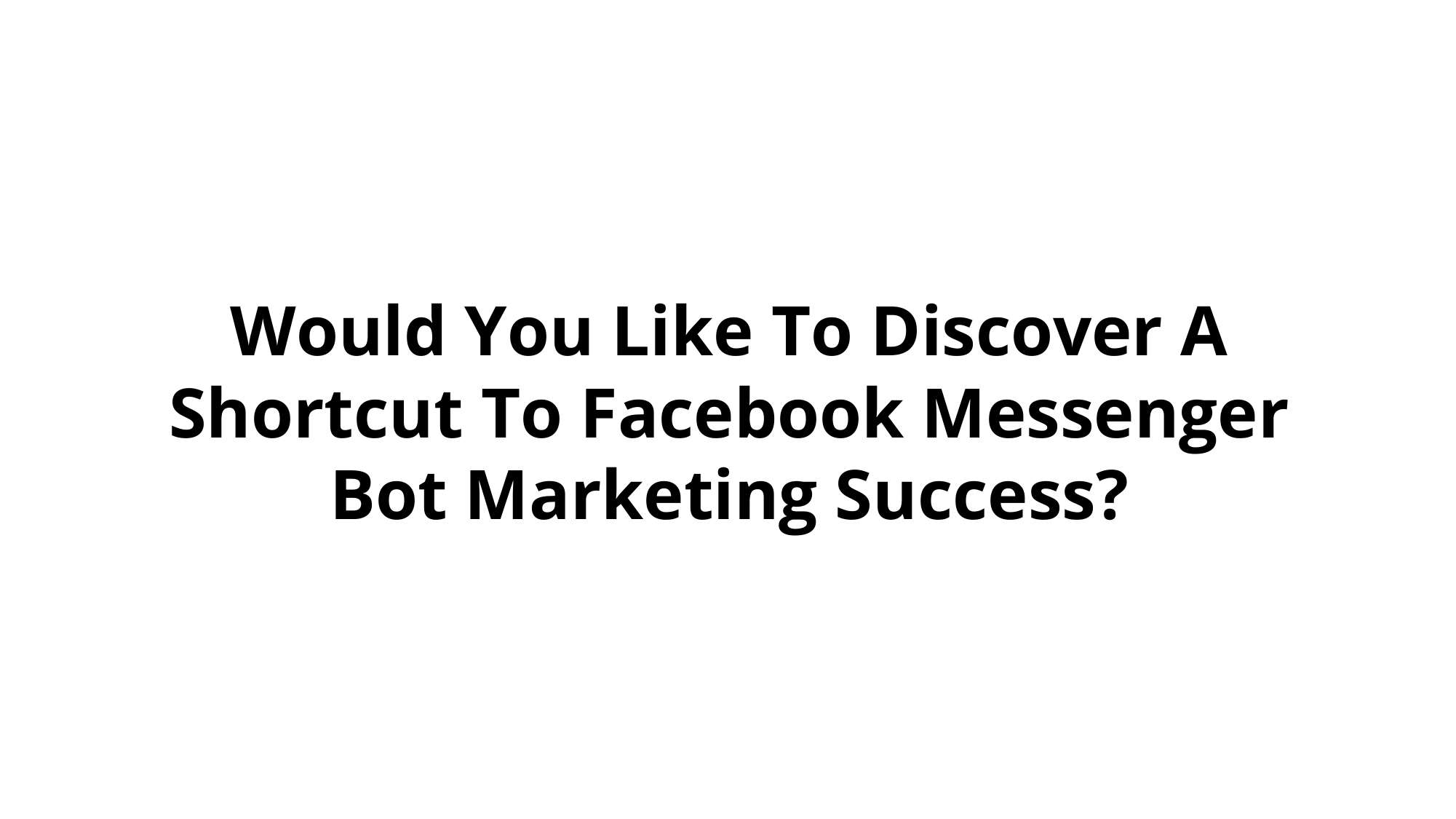

Would You Like To Discover A Shortcut To Facebook Messenger Bot Marketing Success?